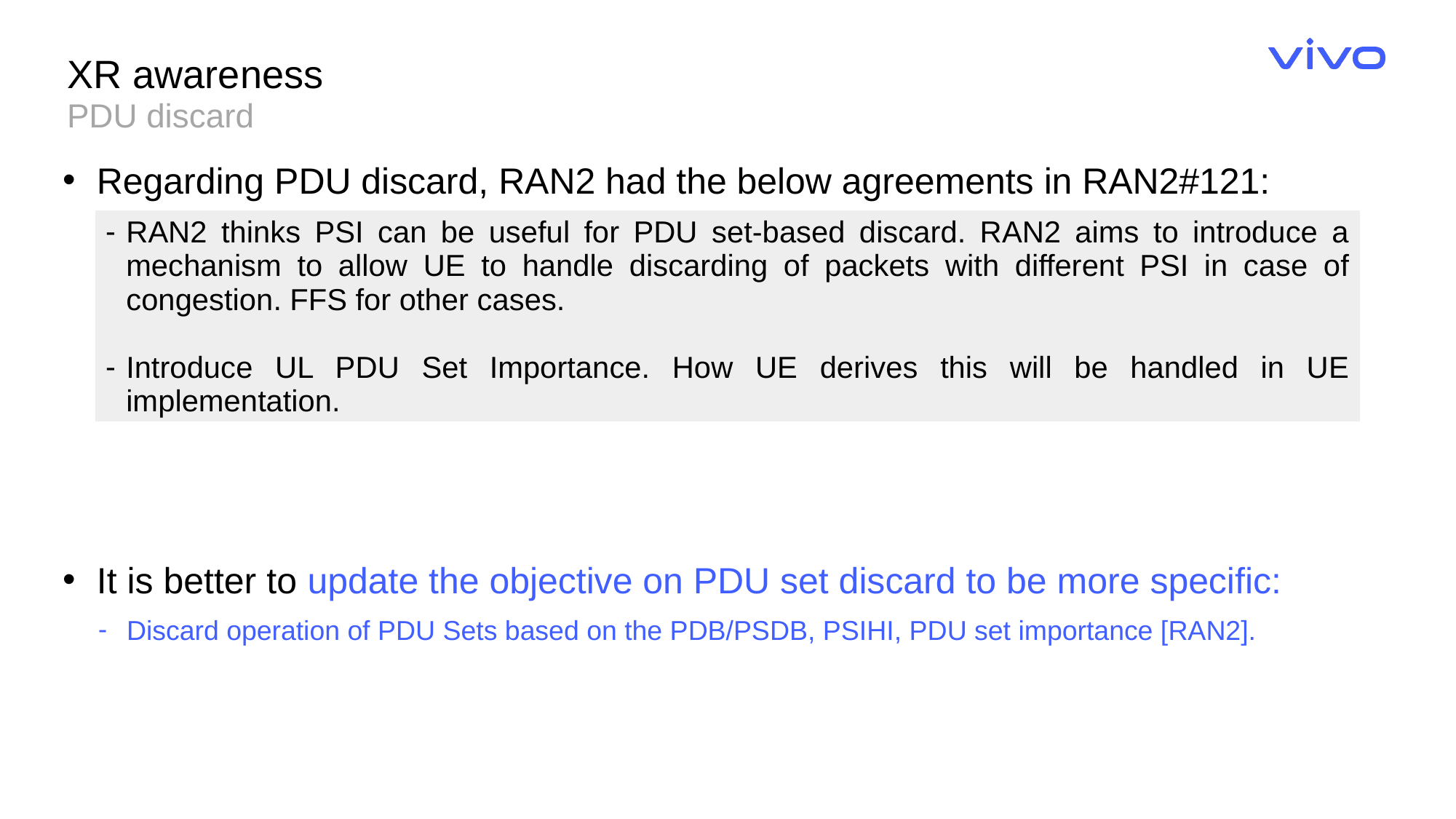

XR awareness
PDU discard
Regarding PDU discard, RAN2 had the below agreements in RAN2#121:

It is better to update the objective on PDU set discard to be more specific:
Discard operation of PDU Sets based on the PDB/PSDB, PSIHI, PDU set importance [RAN2].

| RAN2 thinks PSI can be useful for PDU set-based discard. RAN2 aims to introduce a mechanism to allow UE to handle discarding of packets with different PSI in case of congestion. FFS for other cases. Introduce UL PDU Set Importance. How UE derives this will be handled in UE implementation. |
| --- |